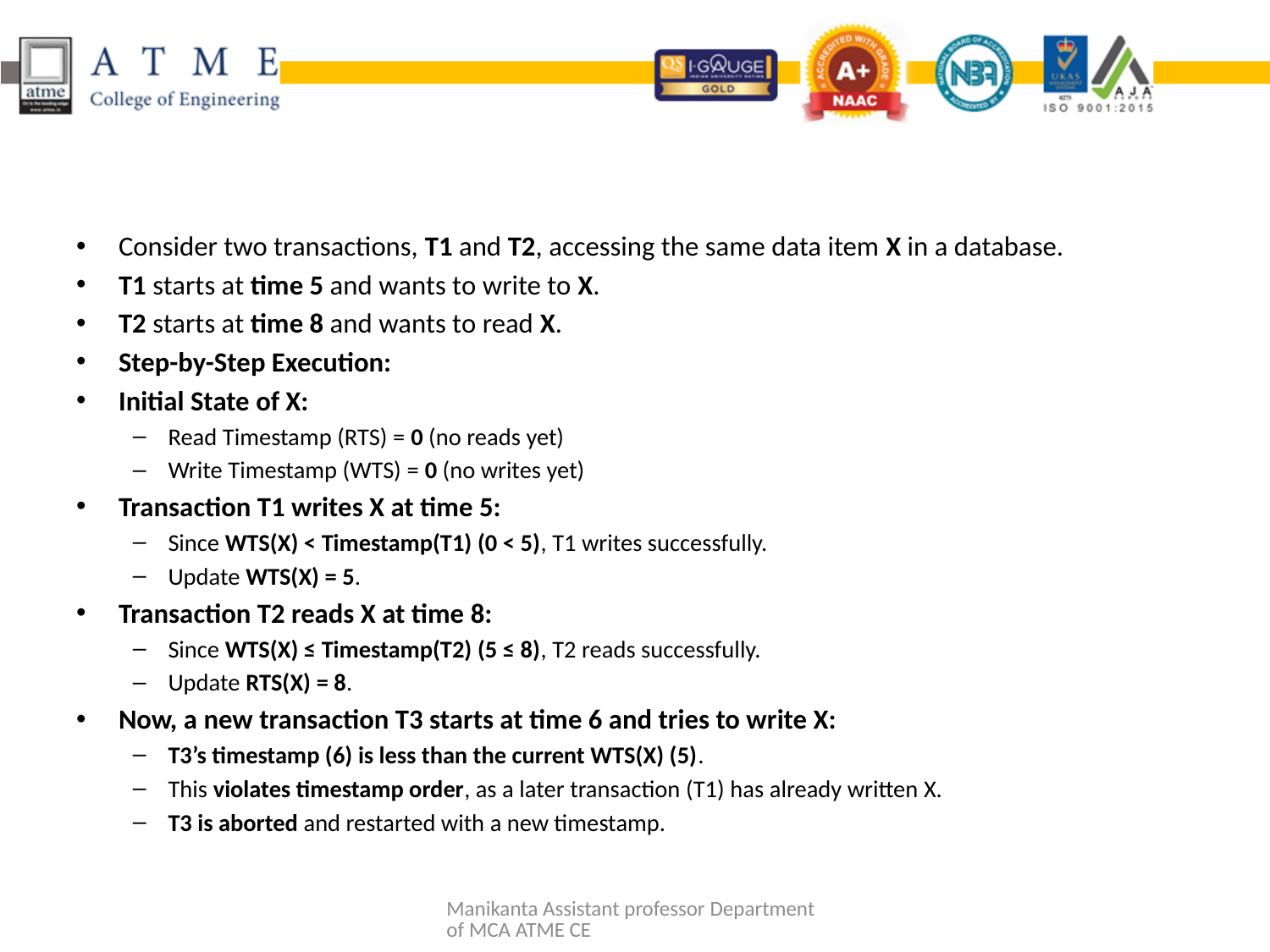

#
Consider two transactions, T1 and T2, accessing the same data item X in a database.
T1 starts at time 5 and wants to write to X.
T2 starts at time 8 and wants to read X.
Step-by-Step Execution:
Initial State of X:
Read Timestamp (RTS) = 0 (no reads yet)
Write Timestamp (WTS) = 0 (no writes yet)
Transaction T1 writes X at time 5:
Since WTS(X) < Timestamp(T1) (0 < 5), T1 writes successfully.
Update WTS(X) = 5.
Transaction T2 reads X at time 8:
Since WTS(X) ≤ Timestamp(T2) (5 ≤ 8), T2 reads successfully.
Update RTS(X) = 8.
Now, a new transaction T3 starts at time 6 and tries to write X:
T3’s timestamp (6) is less than the current WTS(X) (5).
This violates timestamp order, as a later transaction (T1) has already written X.
T3 is aborted and restarted with a new timestamp.

Manikanta Assistant professor Department of MCA ATME CE